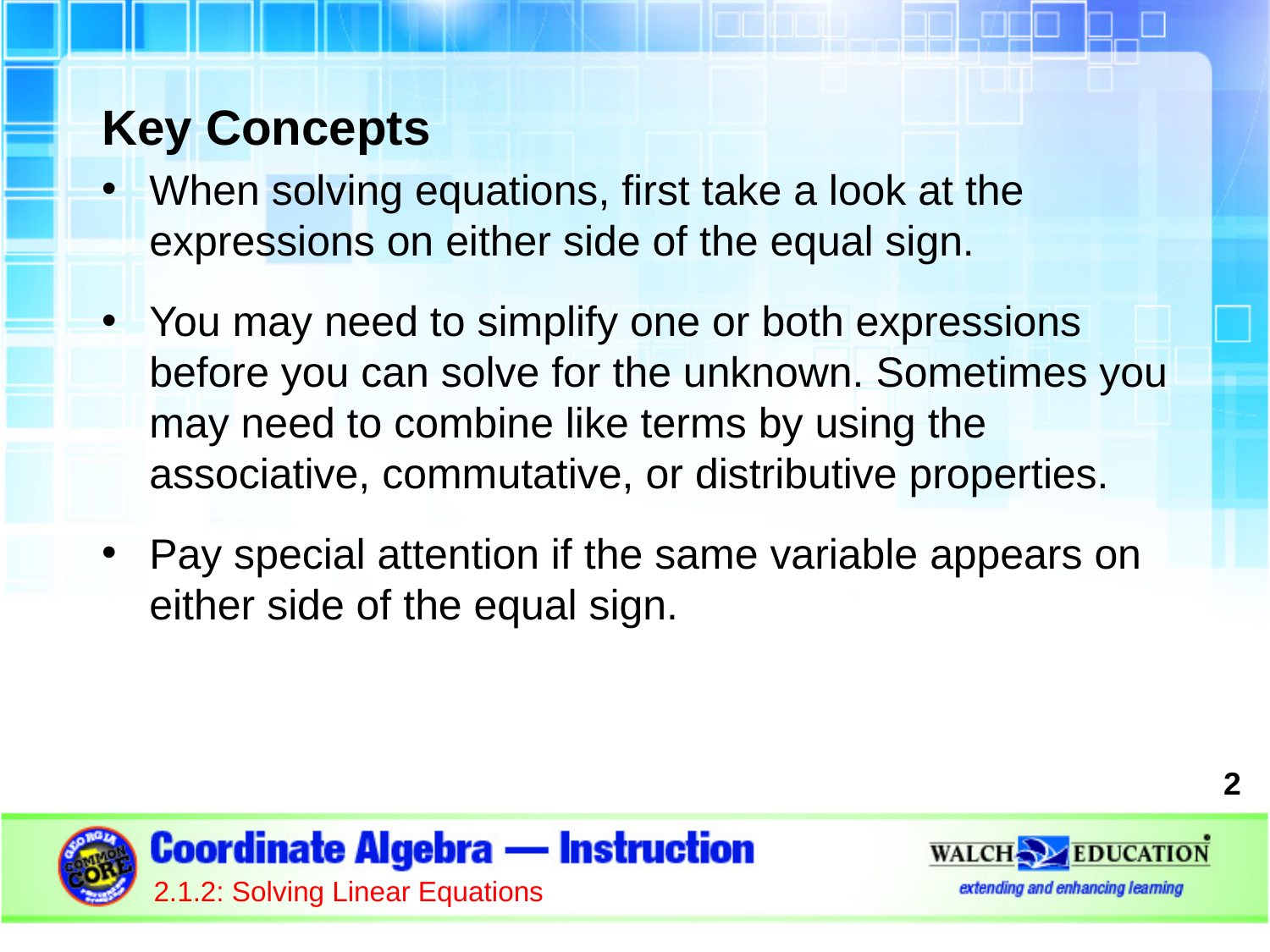

Key Concepts
When solving equations, first take a look at the expressions on either side of the equal sign.
You may need to simplify one or both expressions before you can solve for the unknown. Sometimes you may need to combine like terms by using the associative, commutative, or distributive properties.
Pay special attention if the same variable appears on either side of the equal sign.
2
2.1.2: Solving Linear Equations